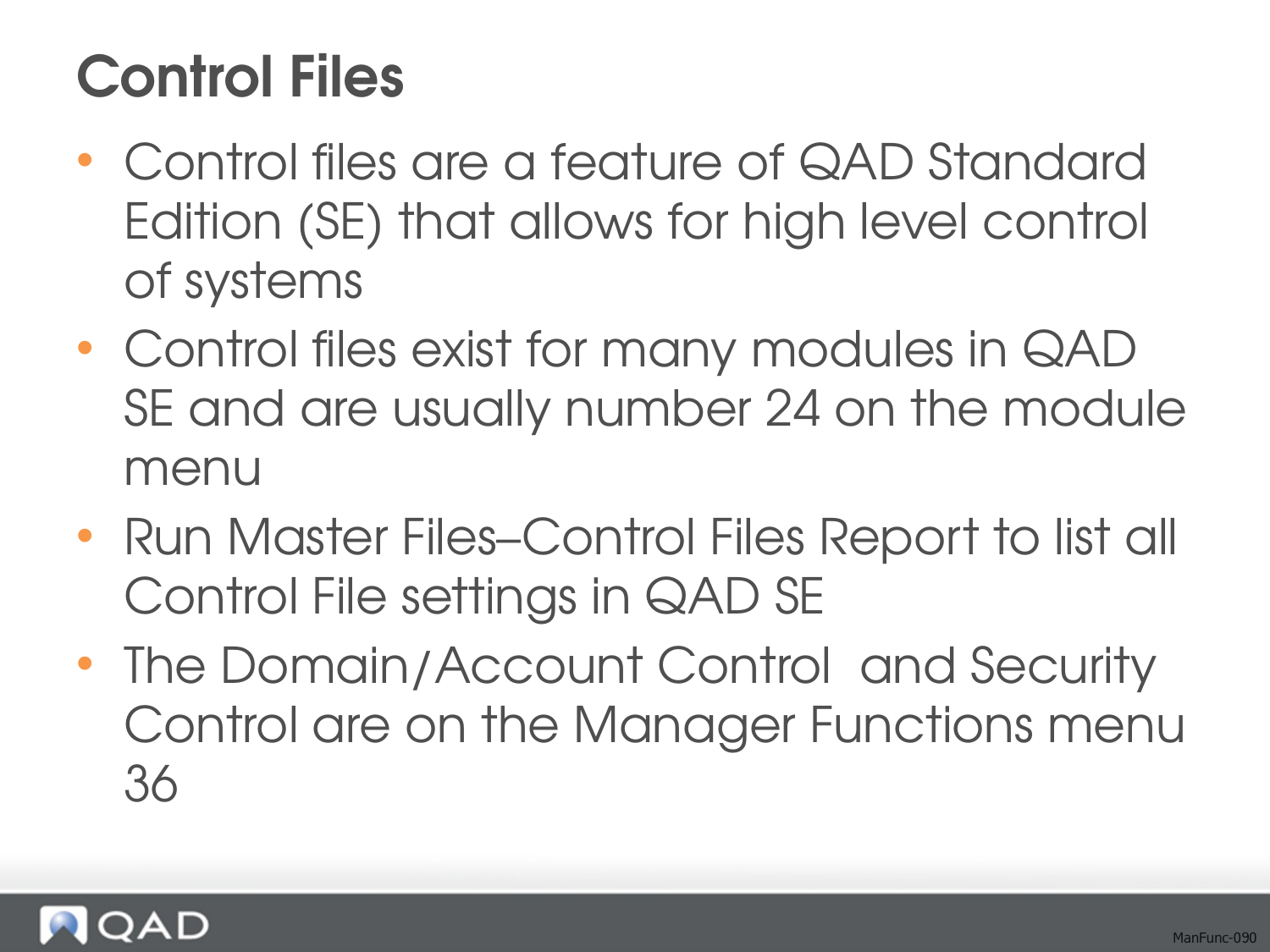

# Control Files
Control files are a feature of QAD Standard Edition (SE) that allows for high level control of systems
Control files exist for many modules in QAD SE and are usually number 24 on the module menu
Run Master Files–Control Files Report to list all Control File settings in QAD SE
The Domain/Account Control  and Security Control are on the Manager Functions menu 36

ManFunc-090